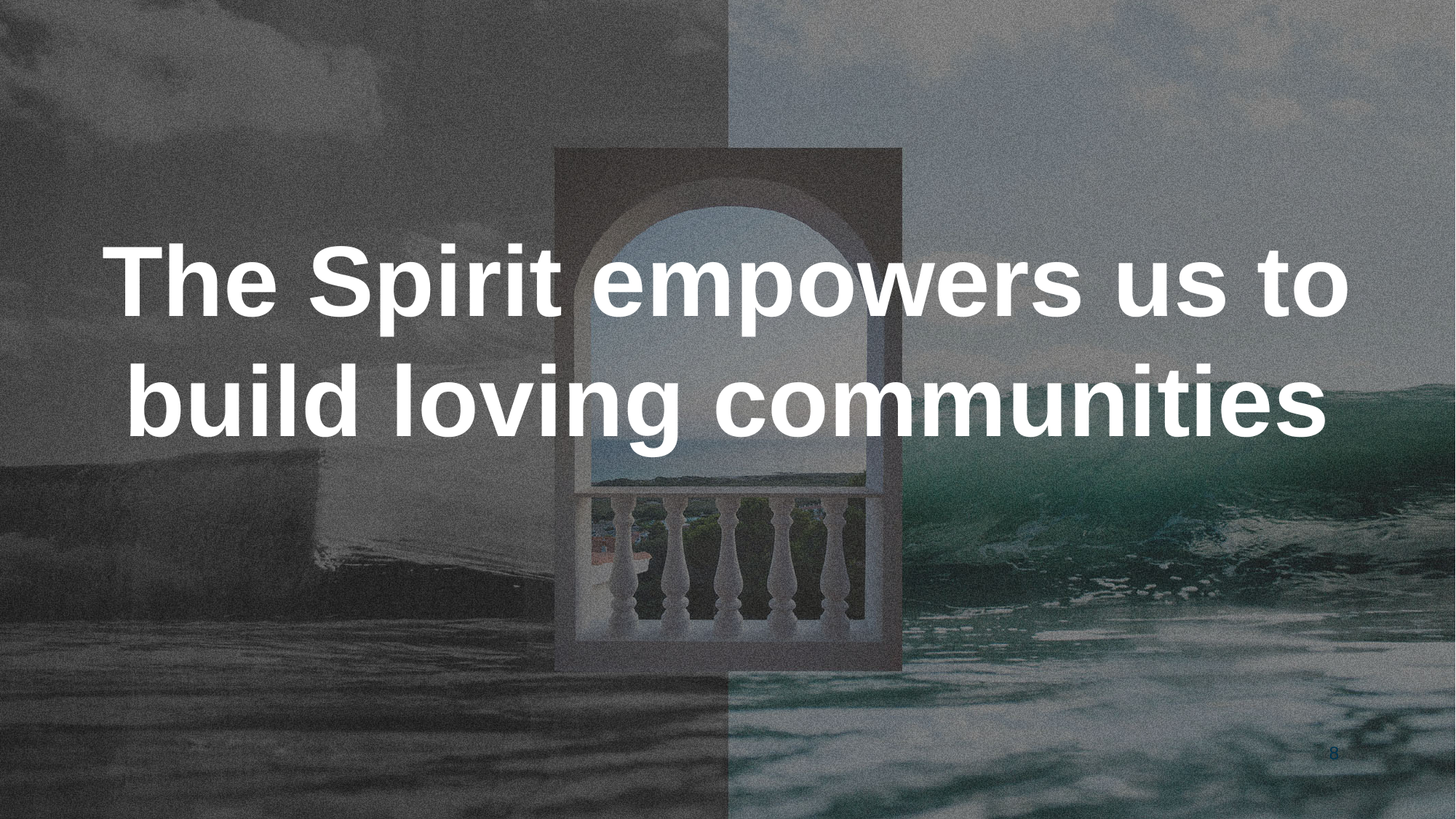

# The Spirit empowers us to build loving communities
8